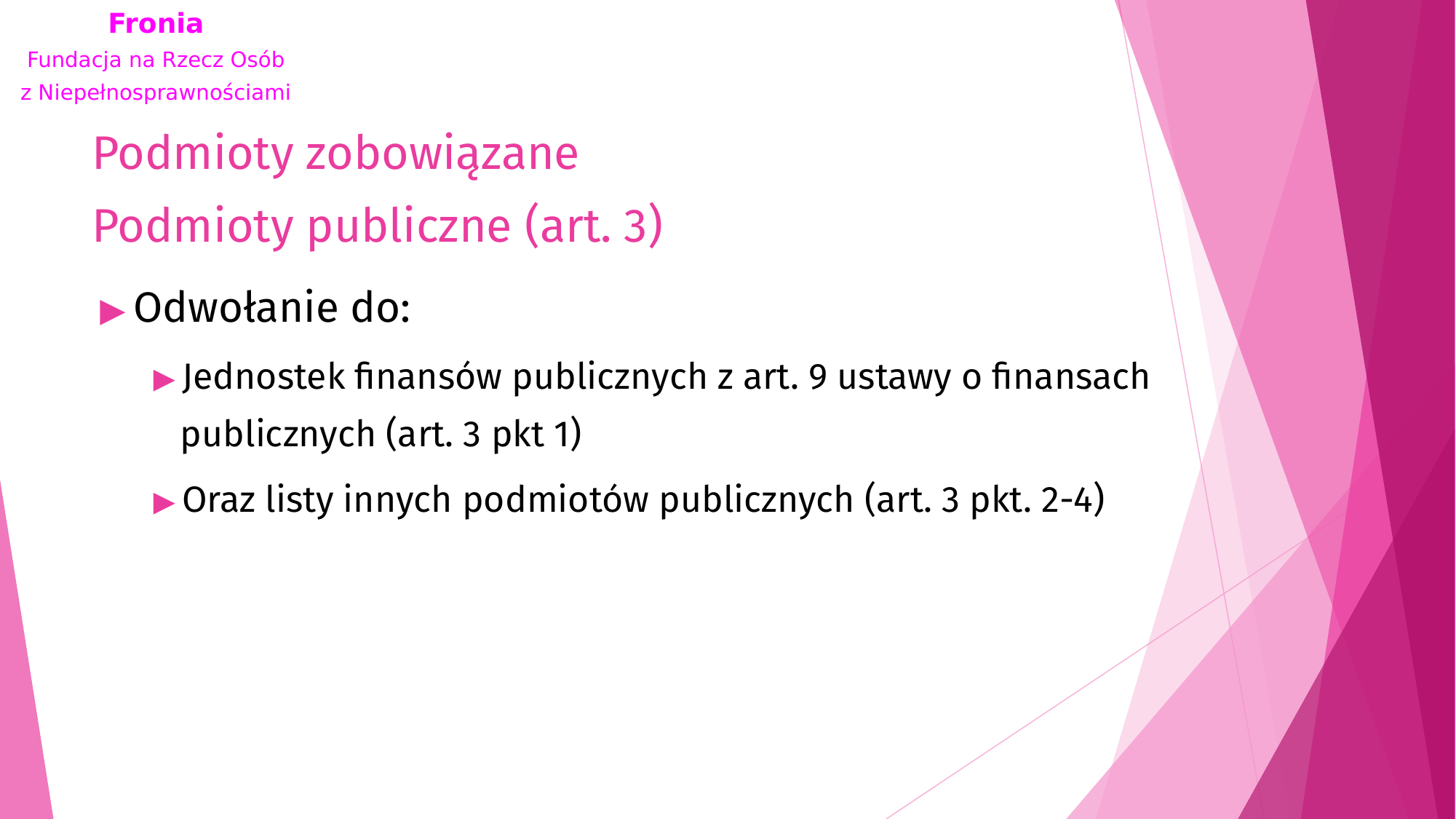

# Podmioty zobowiązane Podmioty publiczne (art. 3)
Odwołanie do:
Jednostek finansów publicznych z art. 9 ustawy o finansach publicznych (art. 3 pkt 1)
Oraz listy innych podmiotów publicznych (art. 3 pkt. 2-4)